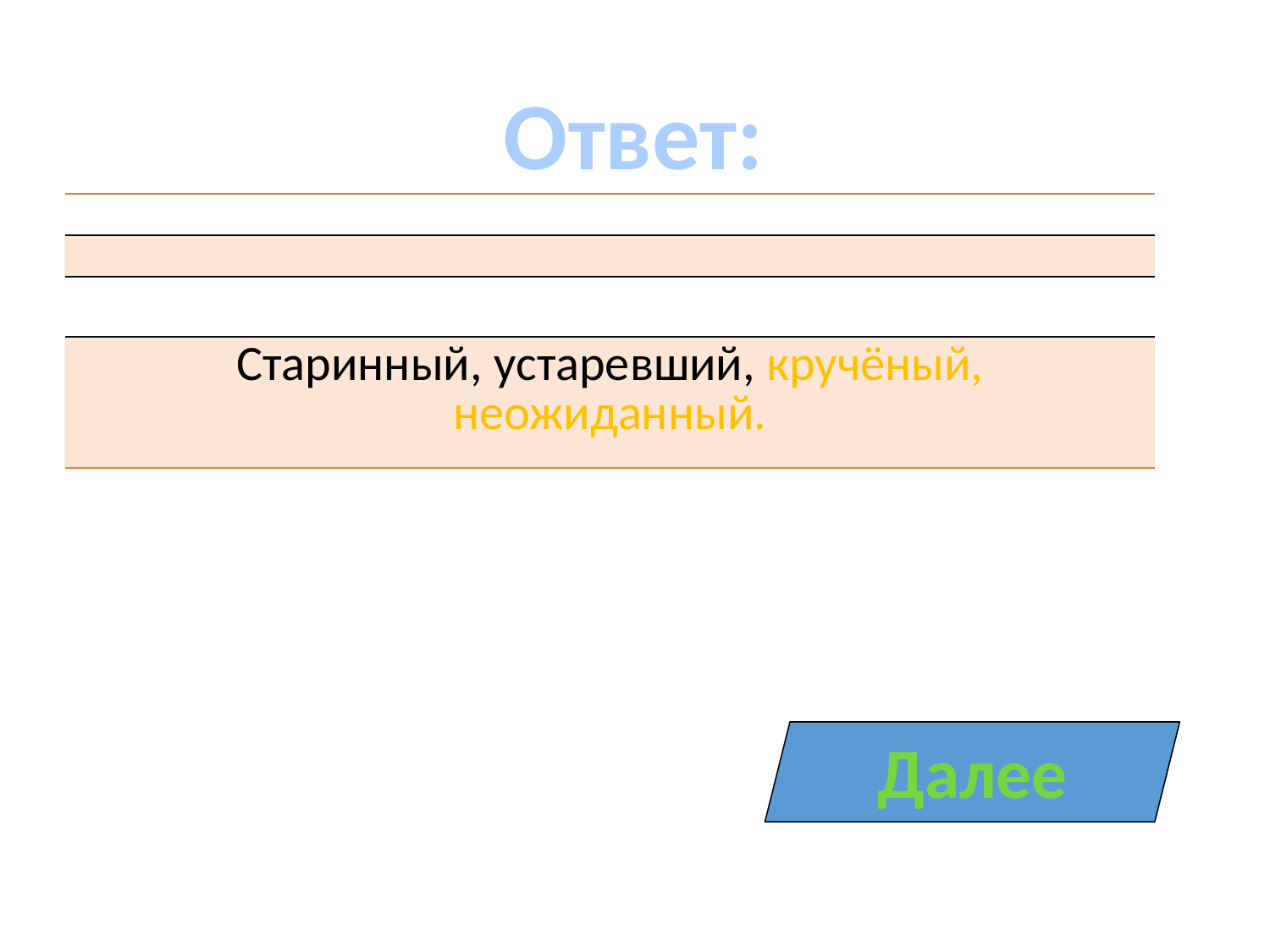

Ответ:
|  |
| --- |
|  |
|  |
| Старинный, устаревший, кручёный, неожиданный. |

Далее